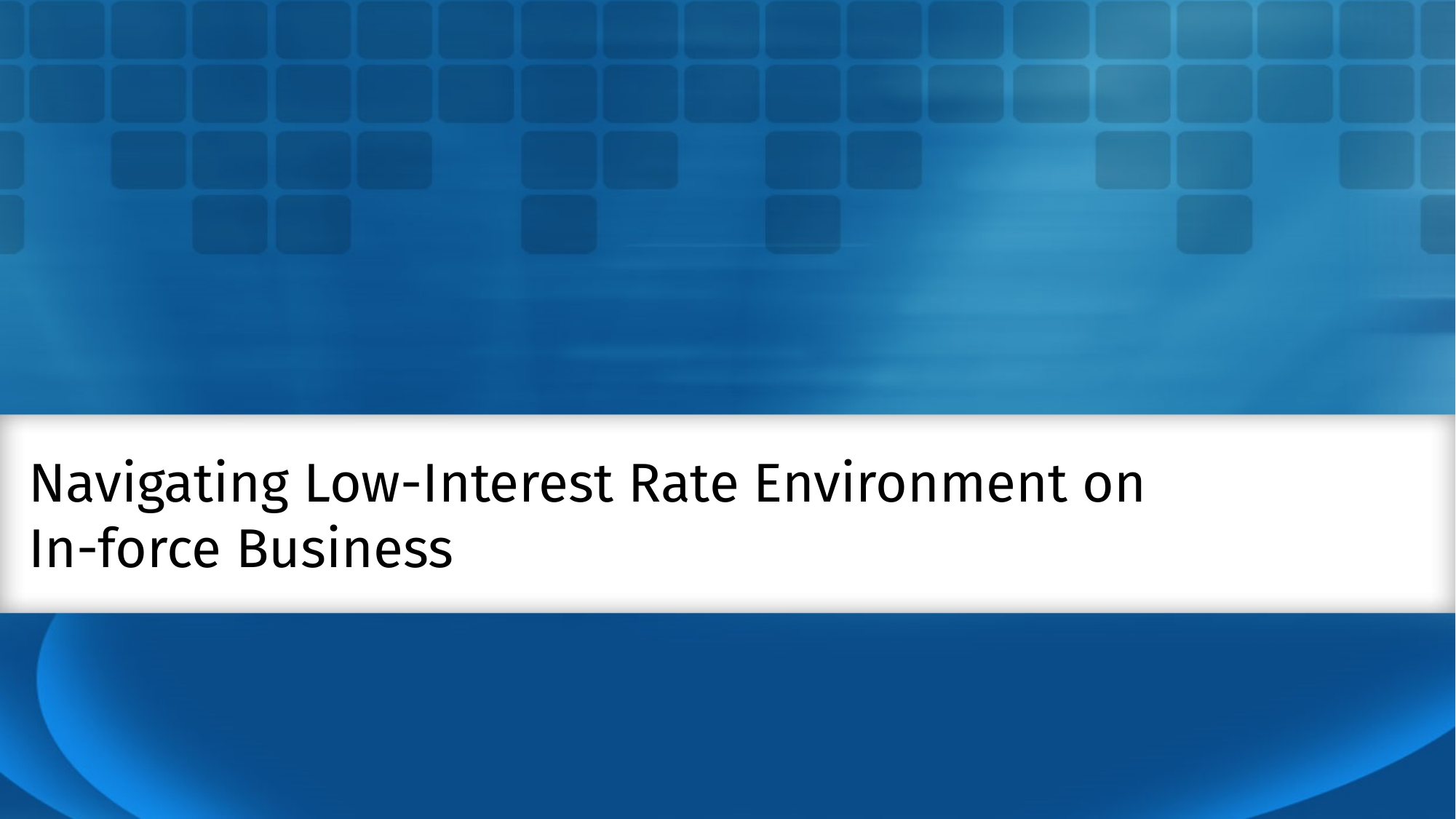

Navigating Low-Interest Rate Environment on
In-force Business